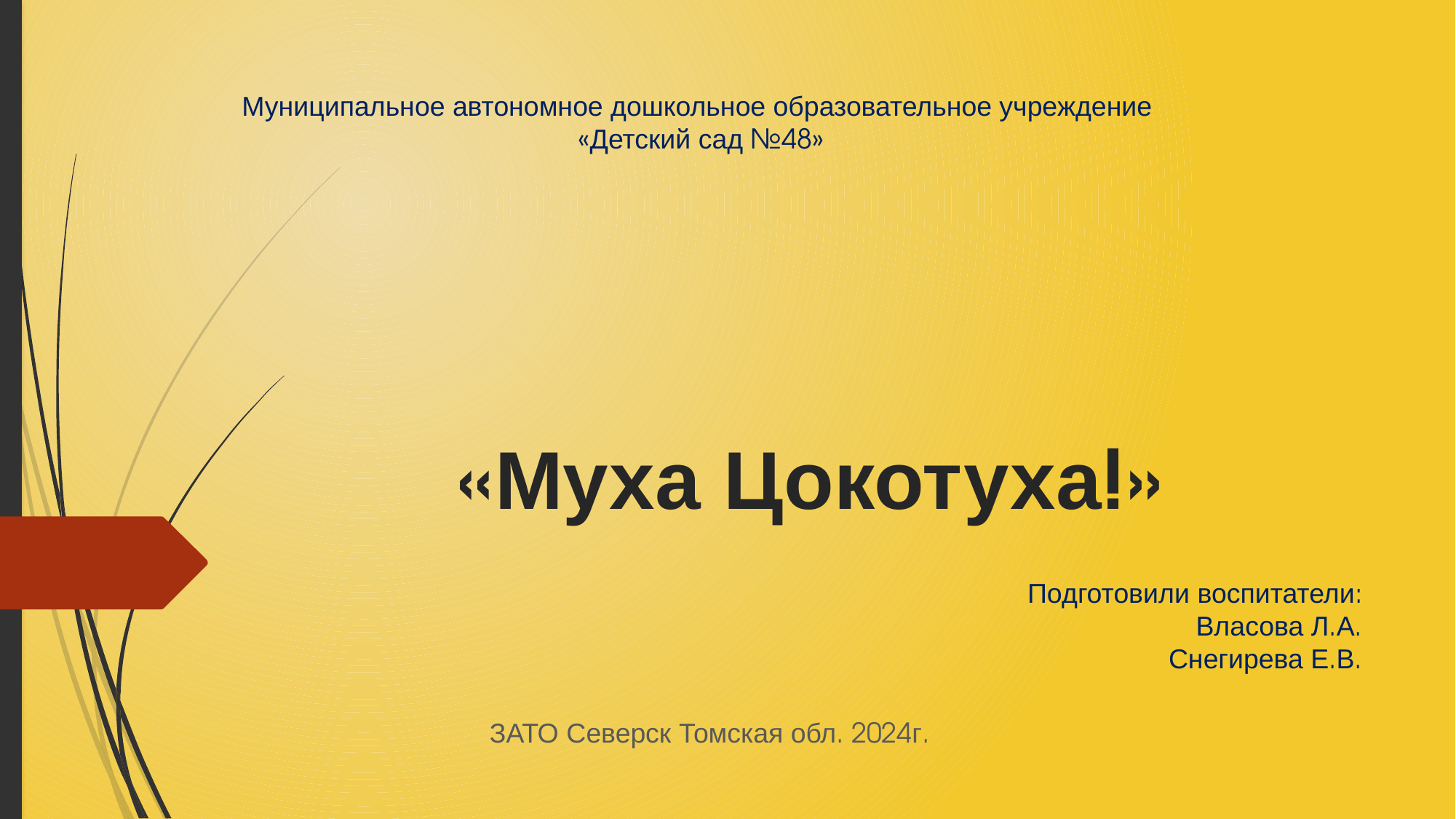

Муниципальное автономное дошкольное образовательное учреждение
 «Детский сад №48»
# «Муха Цокотуха!»
Подготовили воспитатели:
Власова Л.А.
Снегирева Е.В.
ЗАТО Северск Томская обл. 2024г.